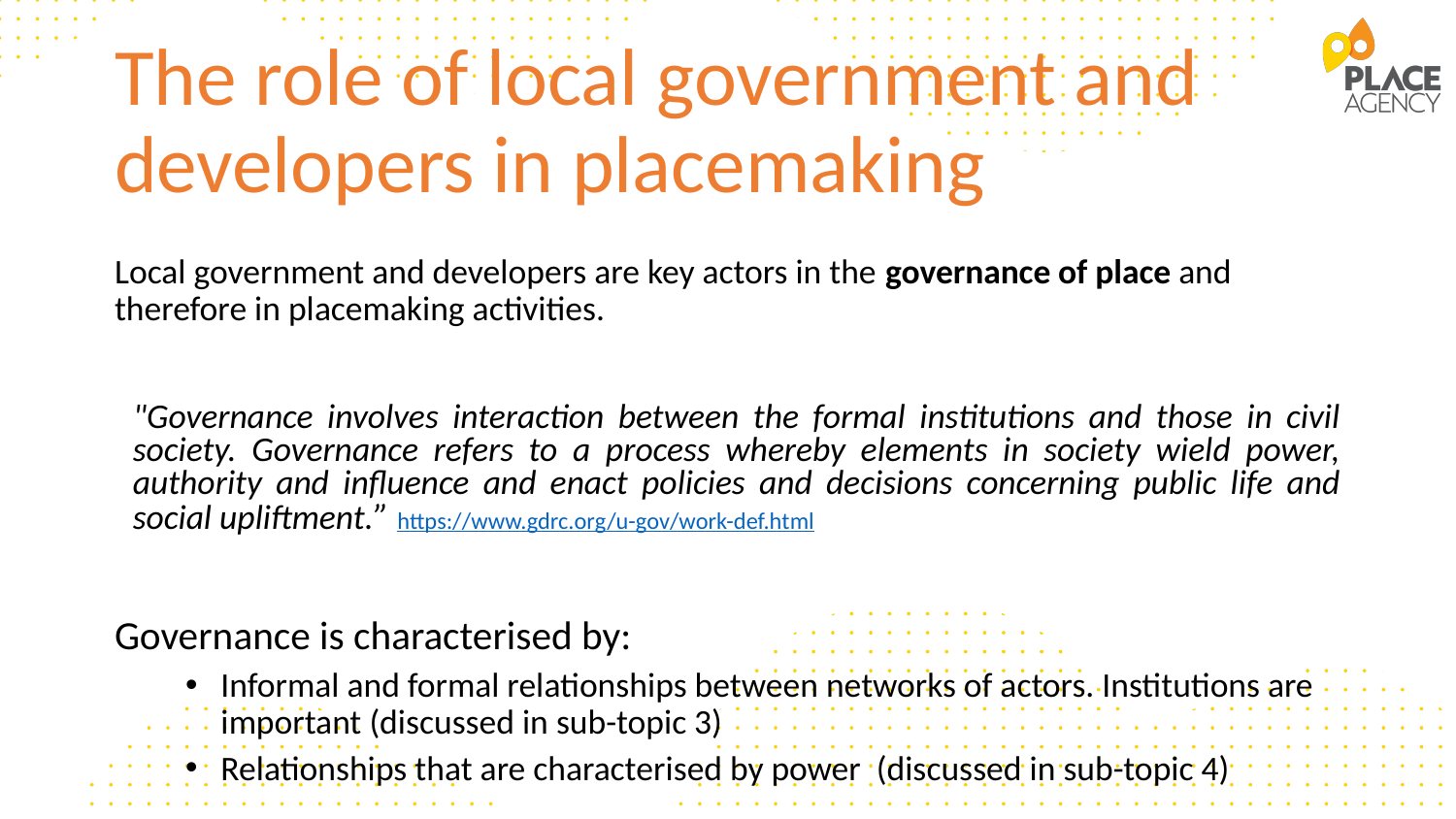

# The role of local government and developers in placemaking
Local government and developers are key actors in the governance of place and therefore in placemaking activities.

"Governance involves interaction between the formal institutions and those in civil society. Governance refers to a process whereby elements in society wield power, authority and influence and enact policies and decisions concerning public life and social upliftment.” https://www.gdrc.org/u-gov/work-def.html

Governance is characterised by:
Informal and formal relationships between networks of actors. Institutions are important (discussed in sub-topic 3)
Relationships that are characterised by power  (discussed in sub-topic 4)